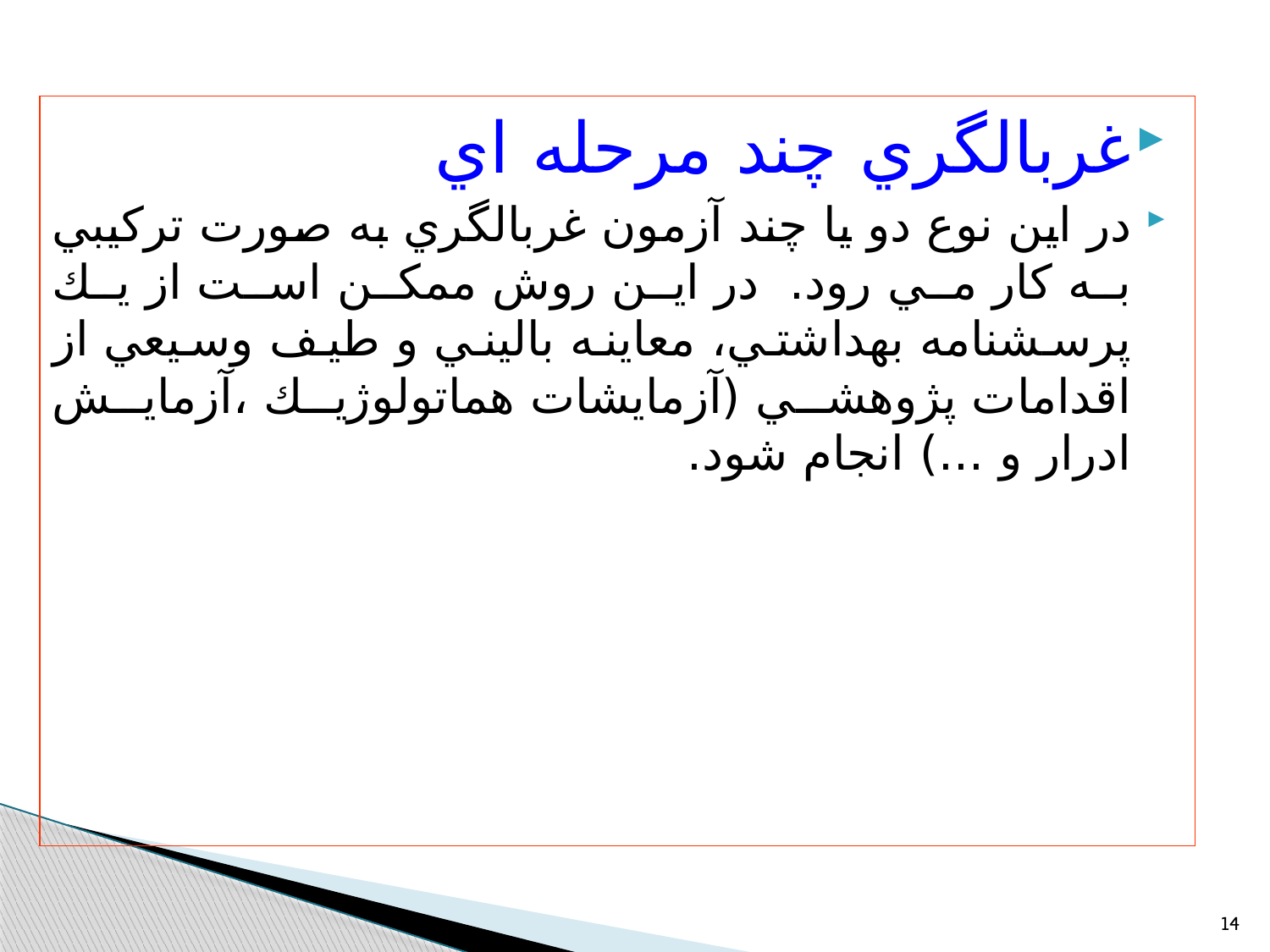

غربالگري چند مرحله اي
در اين نوع دو يا چند آزمون غربالگري به صورت تركيبي به كار مي رود.  در اين روش ممكن است از يك پرسشنامه بهداشتي، معاينه باليني و طيف وسيعي از اقدامات پژوهشي (آزمايشات هماتولوژيك ،آزمايش ادرار و ...) انجام شود.
14